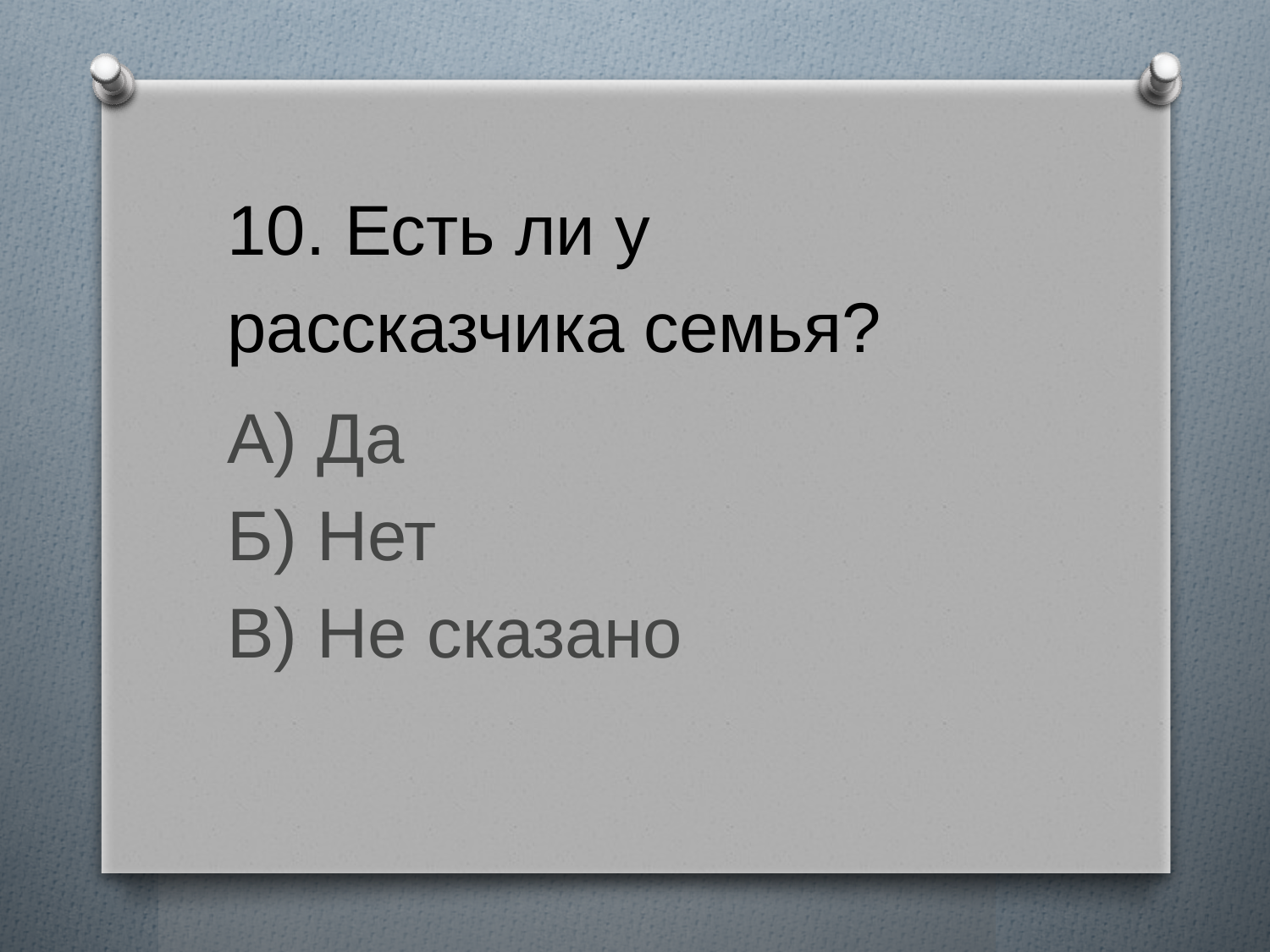

10. Есть ли у рассказчика семья?
А) Да
Б) Нет
В) Не сказано